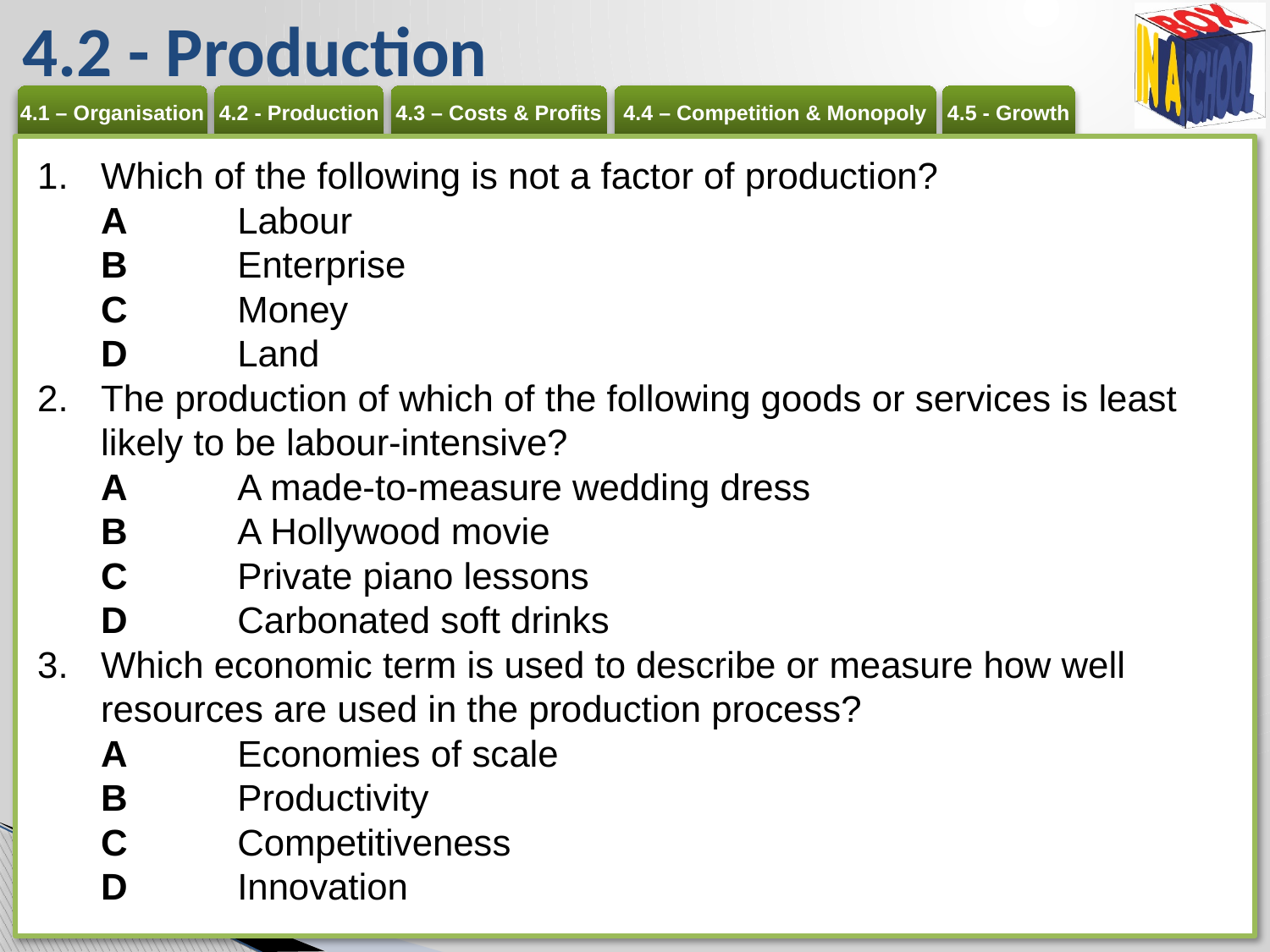

# 4.2 - Production
Which of the following is not a factor of production?
A 	Labour
B 	Enterprise
C 	Money
D 	Land
The production of which of the following goods or services is least likely to be labour-intensive?
A 	A made-to-measure wedding dress
B 	A Hollywood movie
C 	Private piano lessons
D 	Carbonated soft drinks
Which economic term is used to describe or measure how well resources are used in the production process?
A 	Economies of scale
B 	Productivity
C 	Competitiveness
D 	Innovation